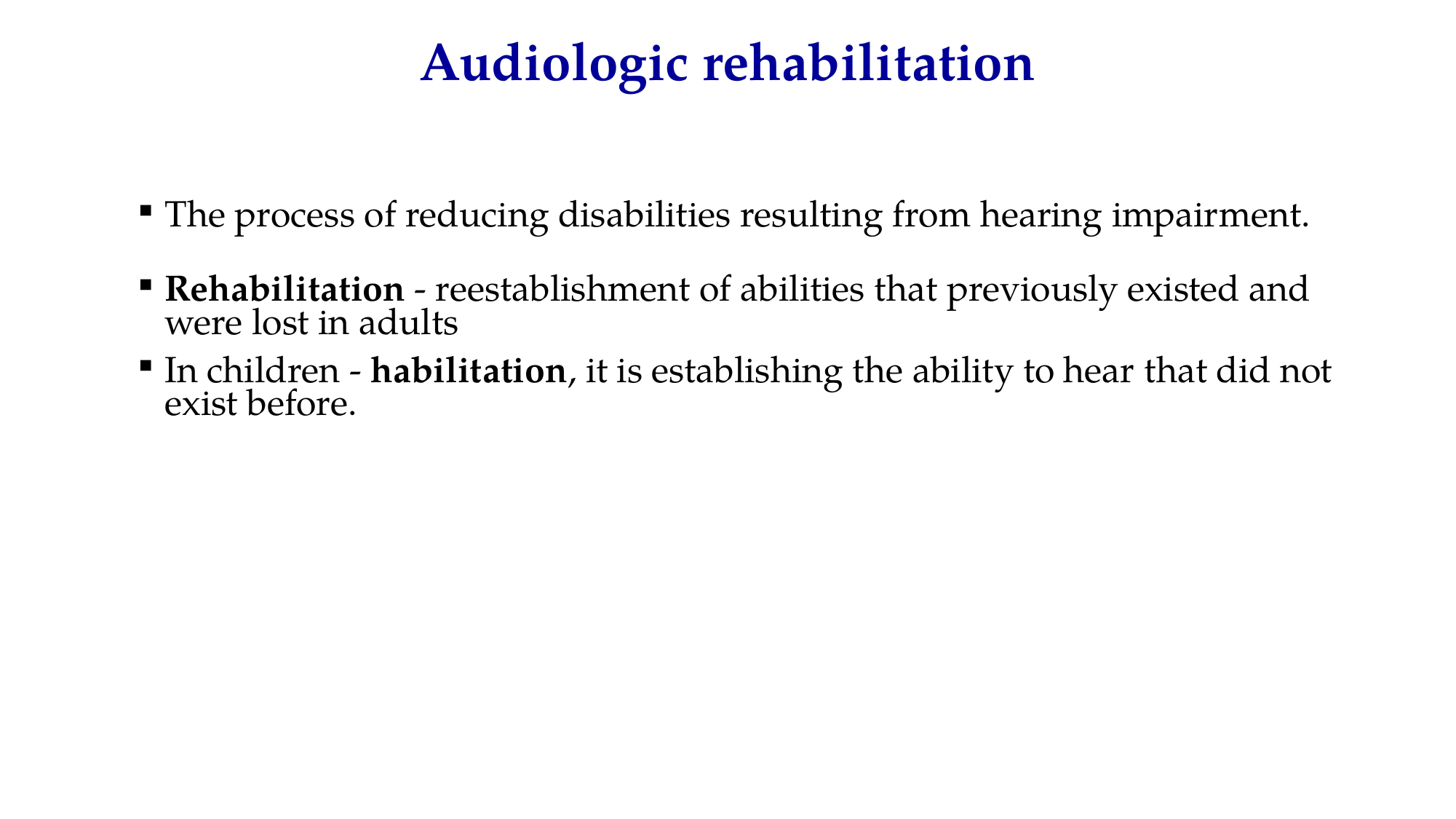

Audiologic rehabilitation
The process of reducing disabilities resulting from hearing impairment.

Rehabilitation - reestablishment of abilities that previously existed and were lost in adults
In children - habilitation, it is establishing the ability to hear that did not exist before.